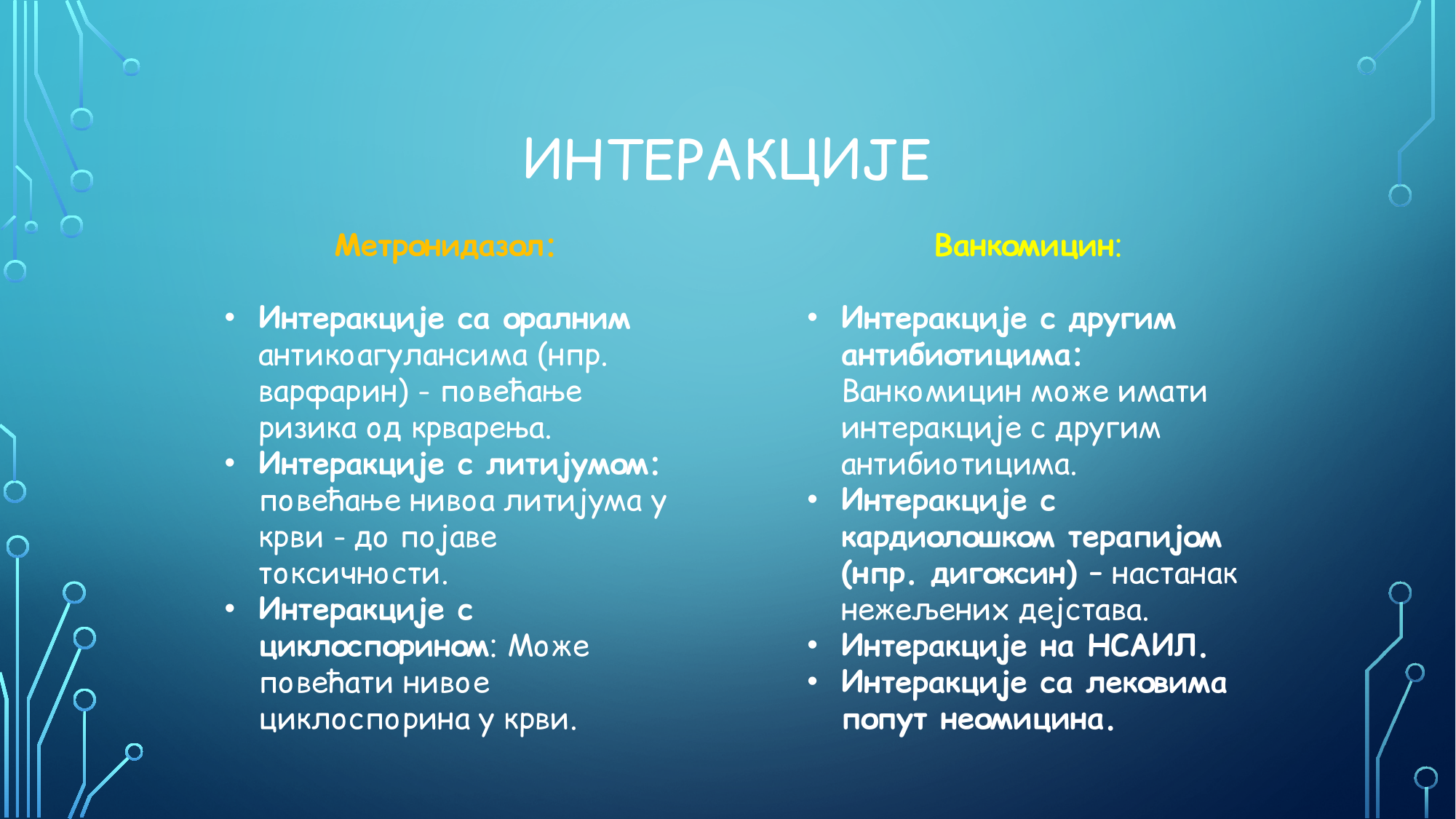

# Интеракције
Ванкомицин:

Интеракције с другим антибиотицима: Ванкомицин може имати интеракције с другим антибиотицима.
Интеракције с кардиолошком терапијом (нпр. дигоксин) – настанак нежељених дејстава.
Интеракције на НСАИЛ.
Интеракције са лековима попут неомицина.
Метронидазол:

Интеракције са оралним антикоагулансима (нпр. варфарин) - повећање ризика од крварења.
Интеракције с литијумом: повећање нивоа литијума у крви - до појаве токсичности.
Интеракције с циклоспорином: Може повећати нивое циклоспорина у крви.